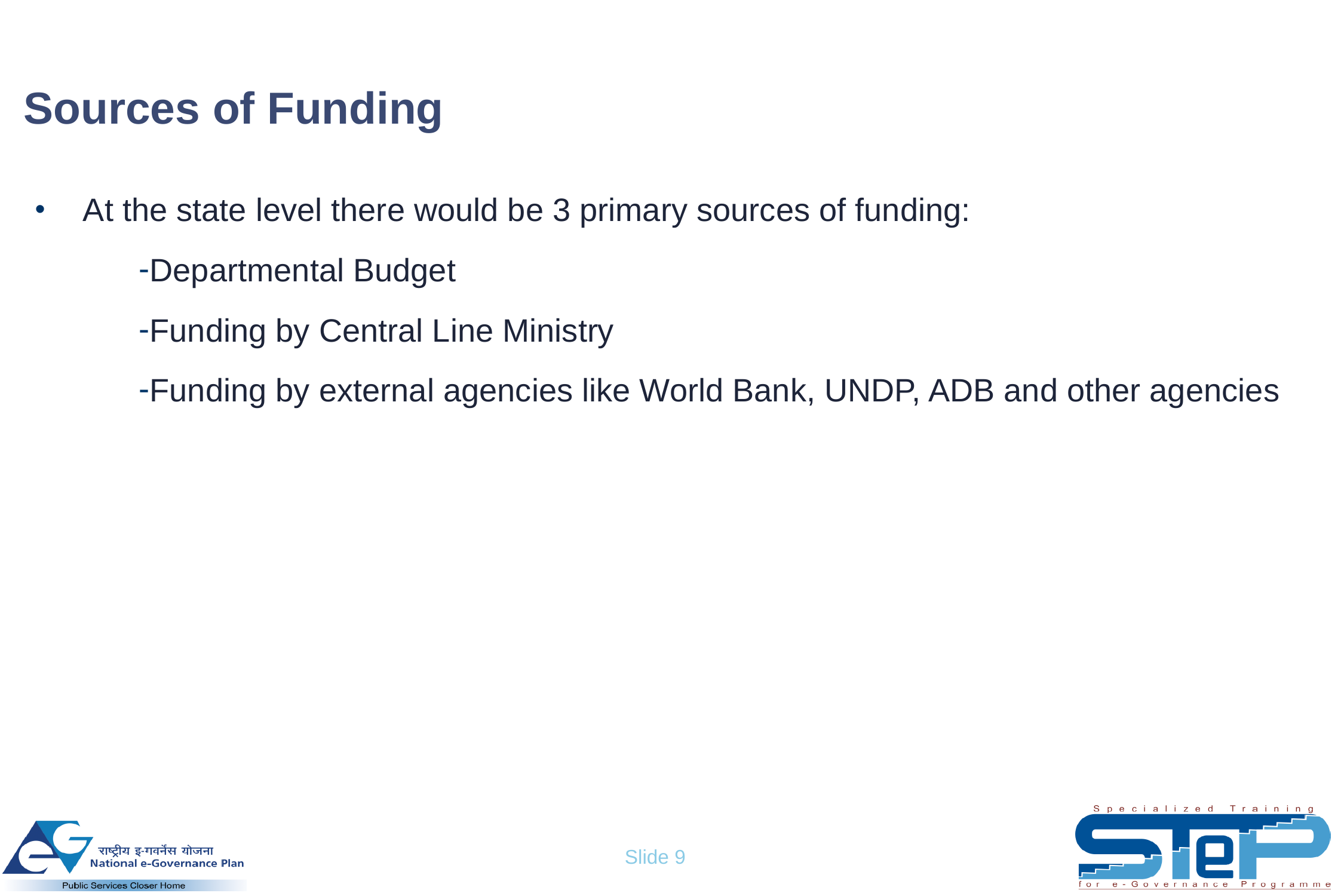

# Sources of Funding
At the state level there would be 3 primary sources of funding:
Departmental Budget
Funding by Central Line Ministry
Funding by external agencies like World Bank, UNDP, ADB and other agencies